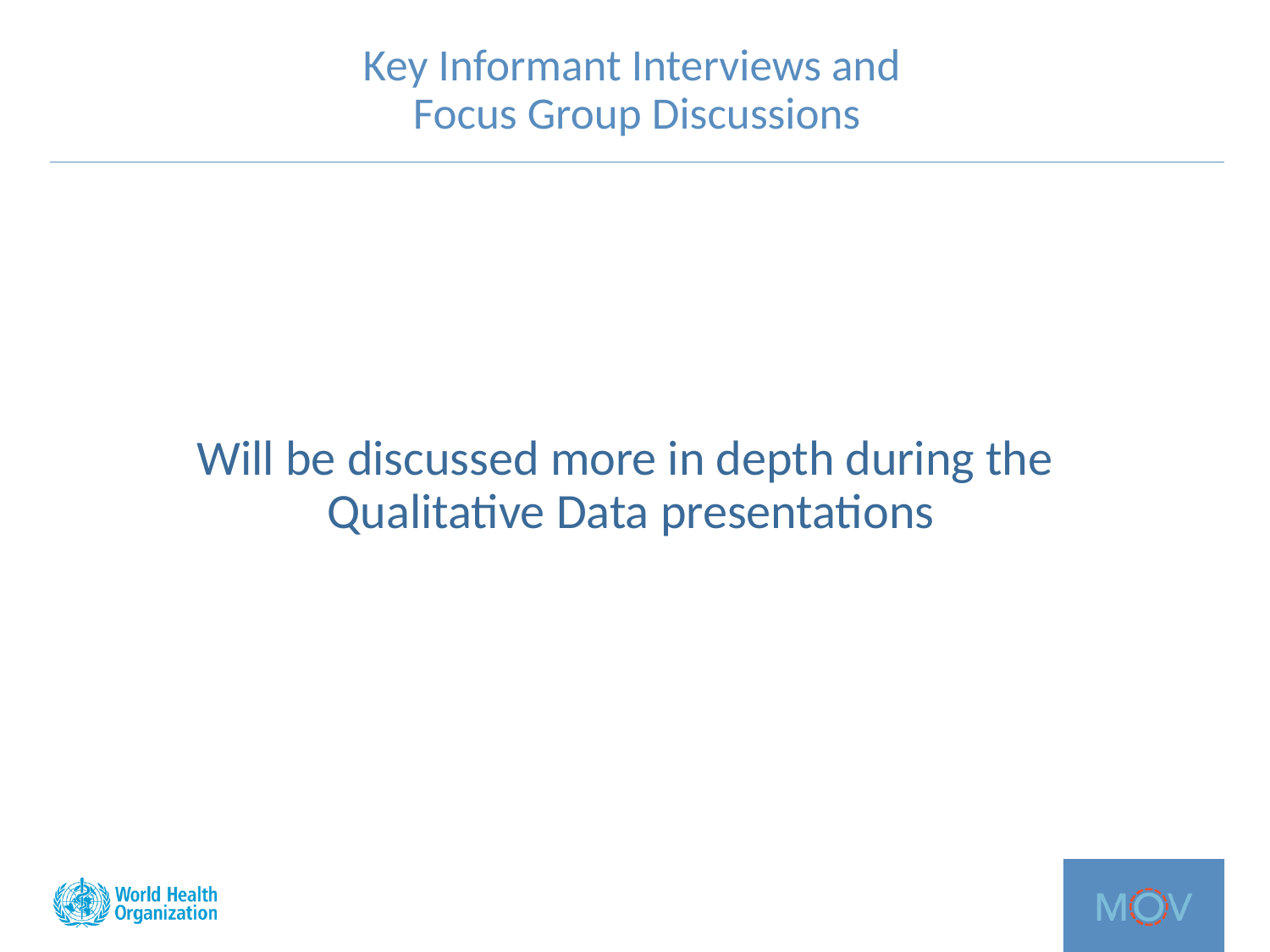

# Key Informant Interviews and Focus Group Discussions
Will be discussed more in depth during the
Qualitative Data presentations